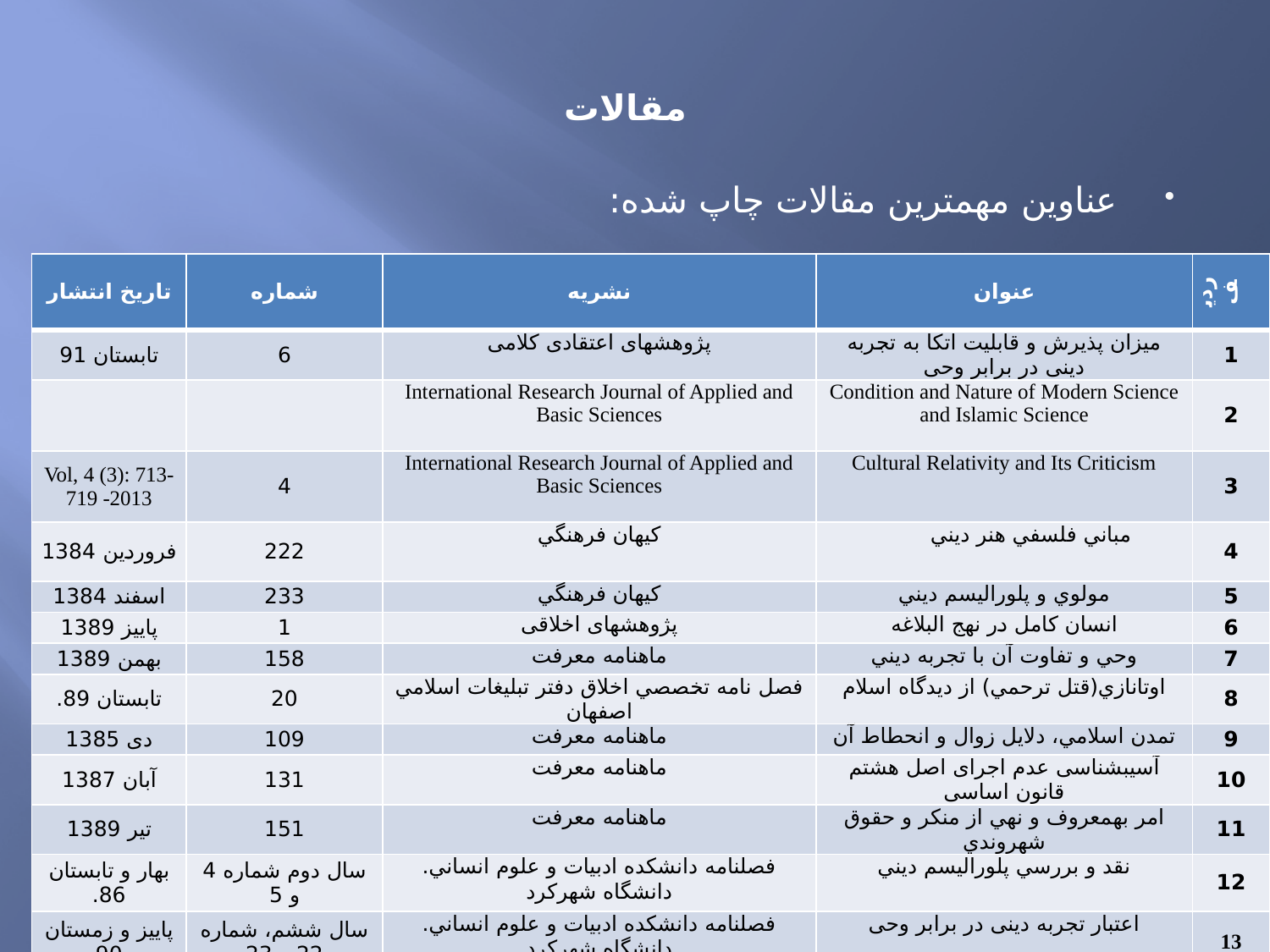

مقالات
عناوین مهمترین مقالات چاپ شده:

| تاریخ انتشار | شماره | نشریه | عنوان | ردیف |
| --- | --- | --- | --- | --- |
| تابستان 91 | 6 | پژوهشهای اعتقادی کلامی | میزان پذیرش و قابلیت اتکا به تجربه دینی در برابر وحی | 1 |
|  |  | International Research Journal of Applied and Basic Sciences | Condition and Nature of Modern Science and Islamic Science | 2 |
| Vol, 4 (3): 713-719 -2013 | 4 | International Research Journal of Applied and Basic Sciences | Cultural Relativity and Its Criticism | 3 |
| فروردين 1384 | 222 | كيهان فرهنگي | مباني فلسفي هنر ديني | 4 |
| اسفند 1384 | 233 | كيهان فرهنگي | مولوي و پلوراليسم ديني | 5 |
| پاییز 1389 | 1 | پژوهش­های اخلاقی | انسان کامل در نهج البلاغه | 6 |
| بهمن 1389 | 158 | ماهنامه معرفت | وحي و تفاوت آن با تجربه ديني | 7 |
| تابستان 89. | 20 | فصل نامه تخصصي اخلاق دفتر تبليغات اسلامي اصفهان | اوتانازي(قتل ترحمي) از ديدگاه اسلام | 8 |
| دی 1385 | 109 | ماهنامه معرفت | تمدن اسلامي، دلايل زوال و انحطاط آن | 9 |
| آبان 1387 | 131 | ماهنامه معرفت | آسیب­شناسی عدم اجرای اصل هشتم قانون اساسی | 10 |
| تير 1389 | 151 | ماهنامه معرفت | امر به­معروف و نهي از منكر و حقوق شهروندي | 11 |
| بهار و تابستان 86. | سال دوم شماره 4 و 5 | فصلنامه دانشكده ادبيات و علوم انساني. دانشگاه شهركرد | نقد و بررسي پلوراليسم ديني | 12 |
| پاییز و زمستان 90 | سال ششم، شماره 22 و 23 | فصلنامه دانشكده ادبيات و علوم انساني. دانشگاه شهركرد | اعتبار تجربه دینی در برابر وحی | 13 |
| بهار 1386 | 64 | رشد آموزش معارف اسلامي | نماز ونقش آن در طهارت روح | 14 |
| تابستان 1386 | 65 | رشد آموزش معارف اسلامي | مراحل و مراتب جهاد اكبر | 15 |